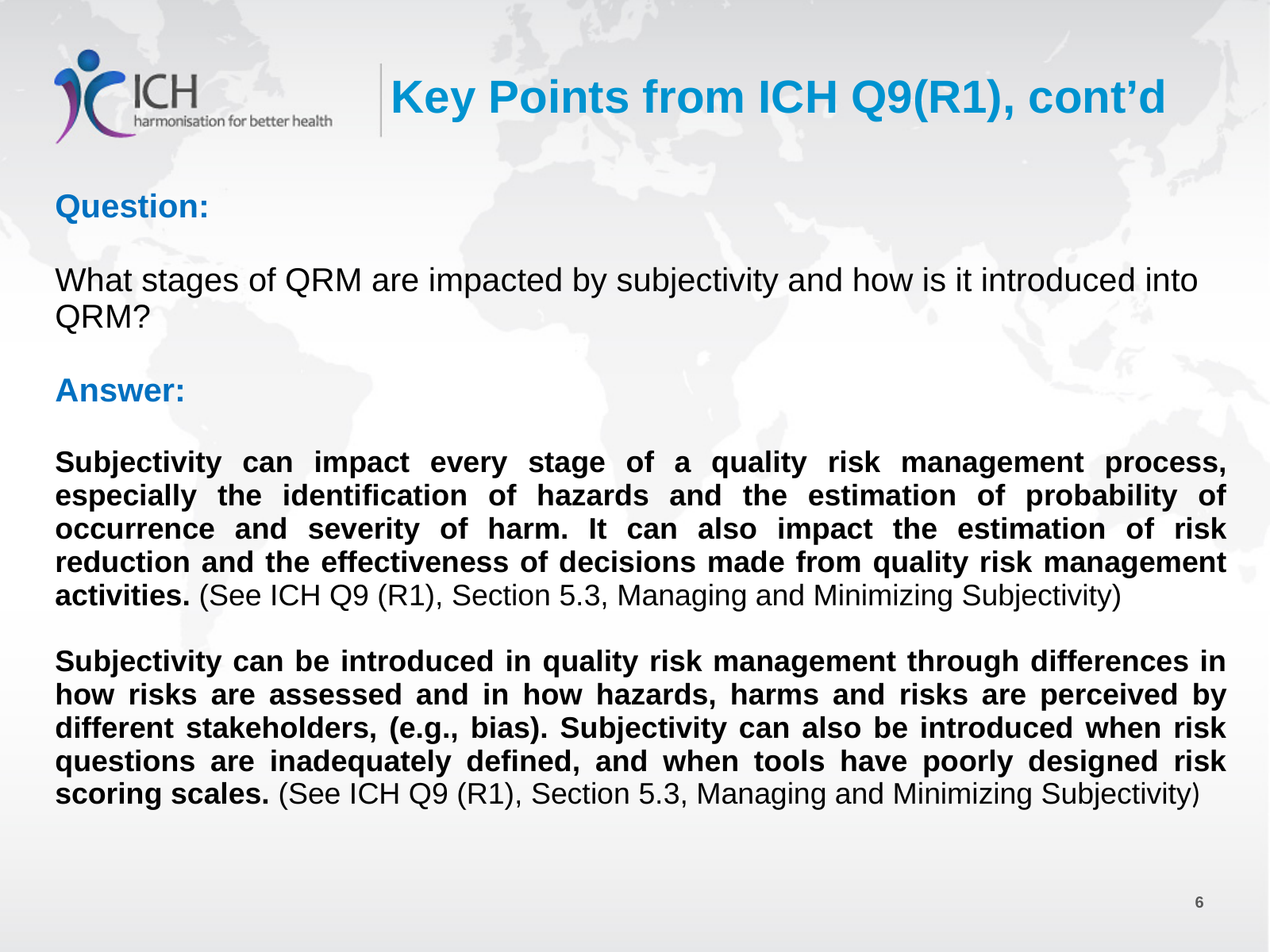

# Key Points from ICH Q9(R1), cont’d
Question:​

What stages of QRM are impacted by subjectivity and how is it introduced into QRM?

Answer:​

Subjectivity can impact every stage of a quality risk management process, especially the identification of hazards and the estimation of probability of occurrence and severity of harm. It can also impact the estimation of risk reduction and the effectiveness of decisions made from quality risk management activities. (See ICH Q9 (R1), Section 5.3, Managing and Minimizing Subjectivity)

Subjectivity can be introduced in quality risk management through differences in how risks are assessed and in how hazards, harms and risks are perceived by different stakeholders, (e.g., bias). Subjectivity can also be introduced when risk questions are inadequately defined, and when tools have poorly designed risk scoring scales. (See ICH Q9 (R1), Section 5.3, Managing and Minimizing Subjectivity)

6